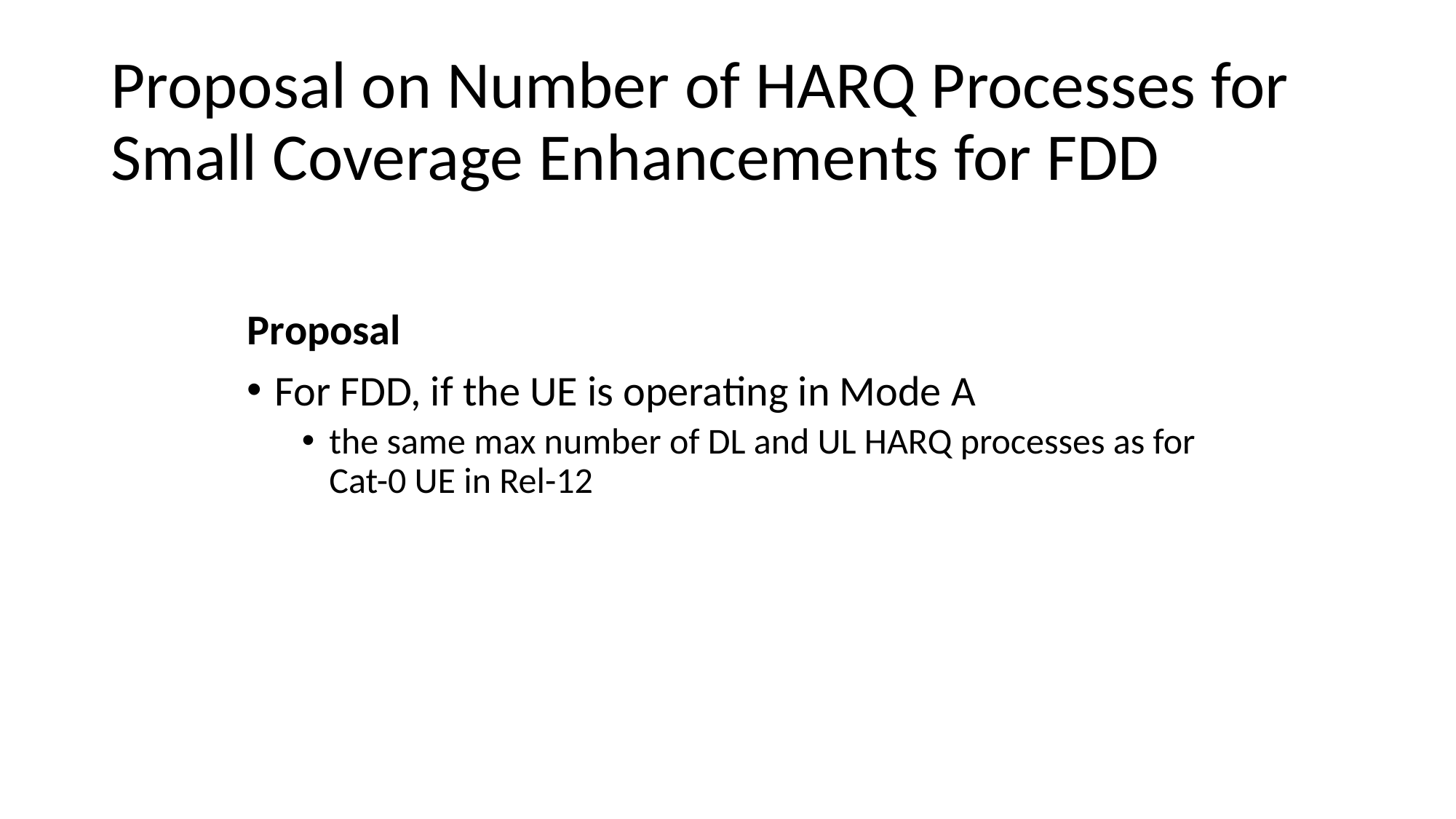

# Proposal on Number of HARQ Processes for Small Coverage Enhancements for FDD

Proposal
For FDD, if the UE is operating in Mode A
the same max number of DL and UL HARQ processes as for Cat-0 UE in Rel-12